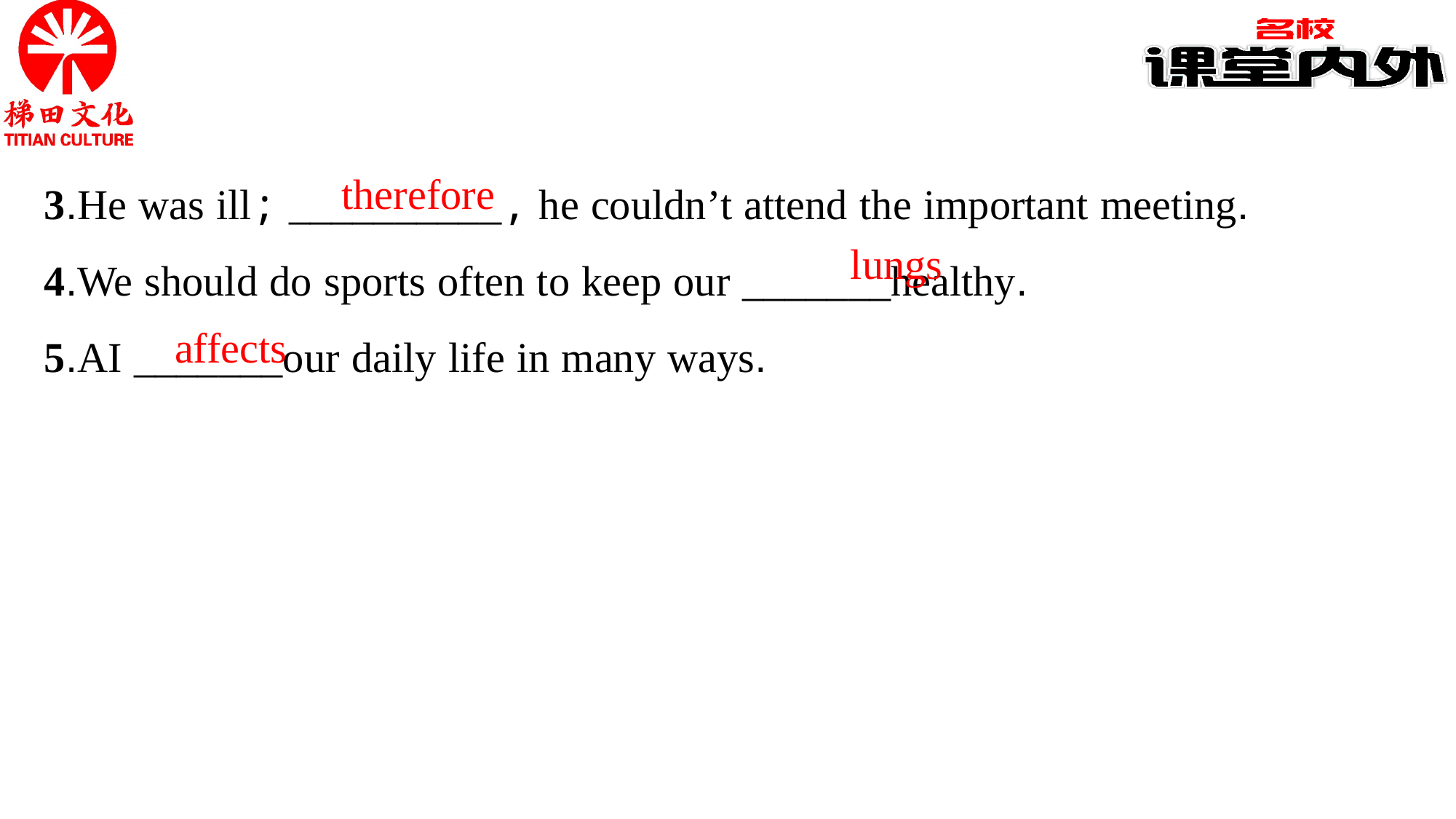

3.He was ill; __________, he couldn’t attend the important meeting.
4.We should do sports often to keep our _______healthy.
5.AI _______our daily life in many ways.
therefore
lungs
affects